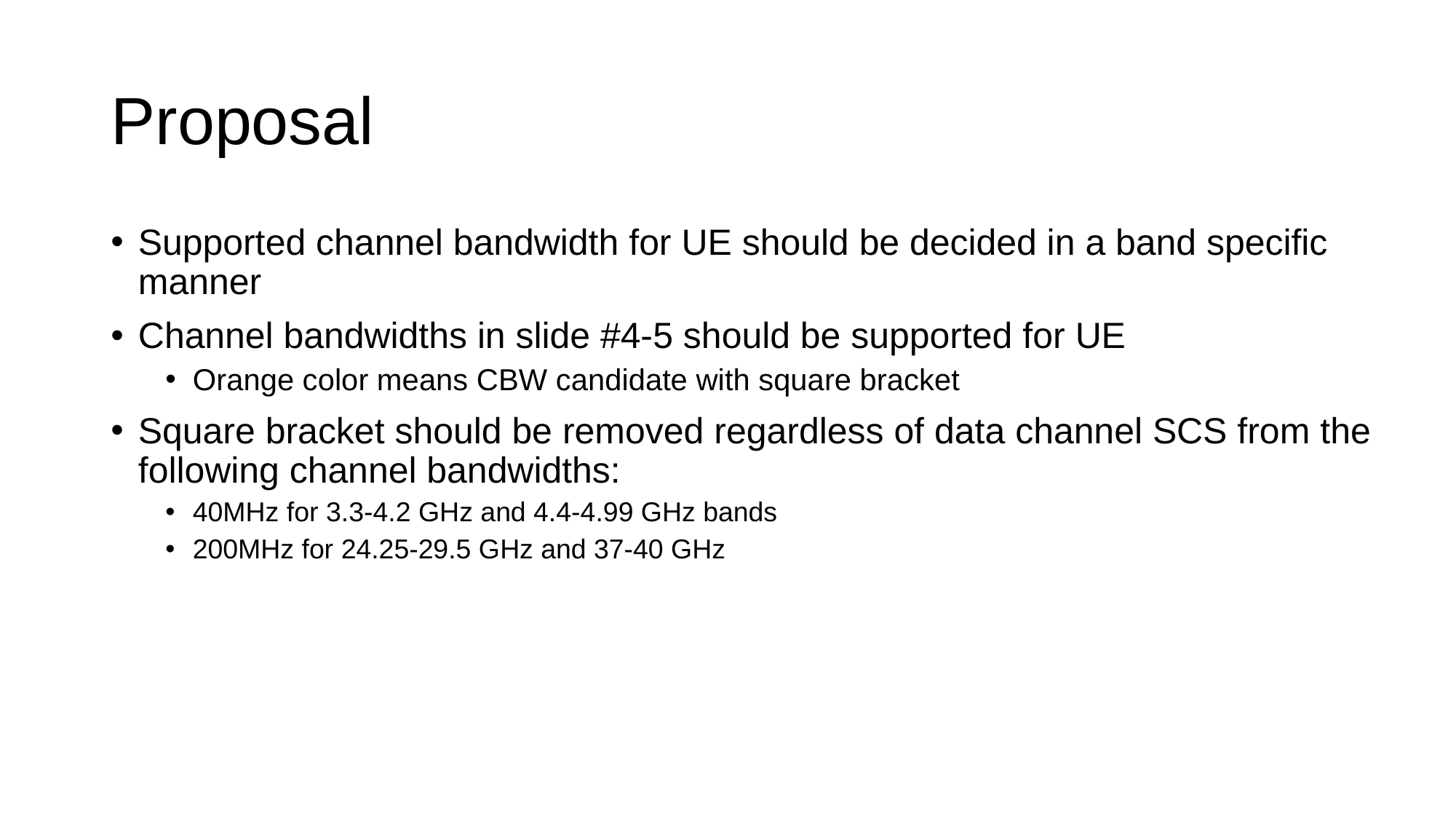

# Proposal
Supported channel bandwidth for UE should be decided in a band specific manner
Channel bandwidths in slide #4-5 should be supported for UE
Orange color means CBW candidate with square bracket
Square bracket should be removed regardless of data channel SCS from the following channel bandwidths:
40MHz for 3.3-4.2 GHz and 4.4-4.99 GHz bands
200MHz for 24.25-29.5 GHz and 37-40 GHz